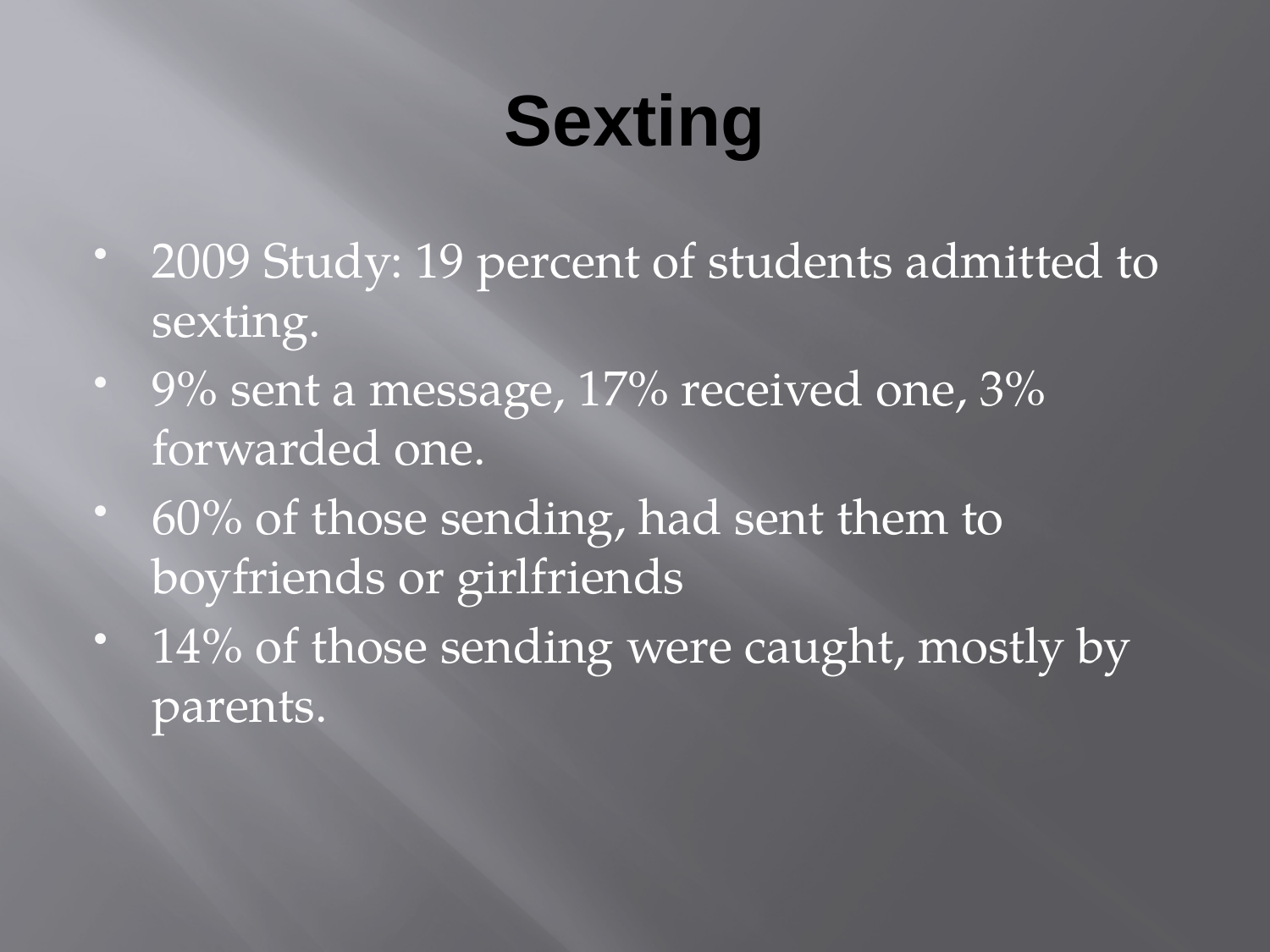

# Sexting
2009 Study: 19 percent of students admitted to sexting.
9% sent a message, 17% received one, 3% forwarded one.
60% of those sending, had sent them to boyfriends or girlfriends
14% of those sending were caught, mostly by parents.